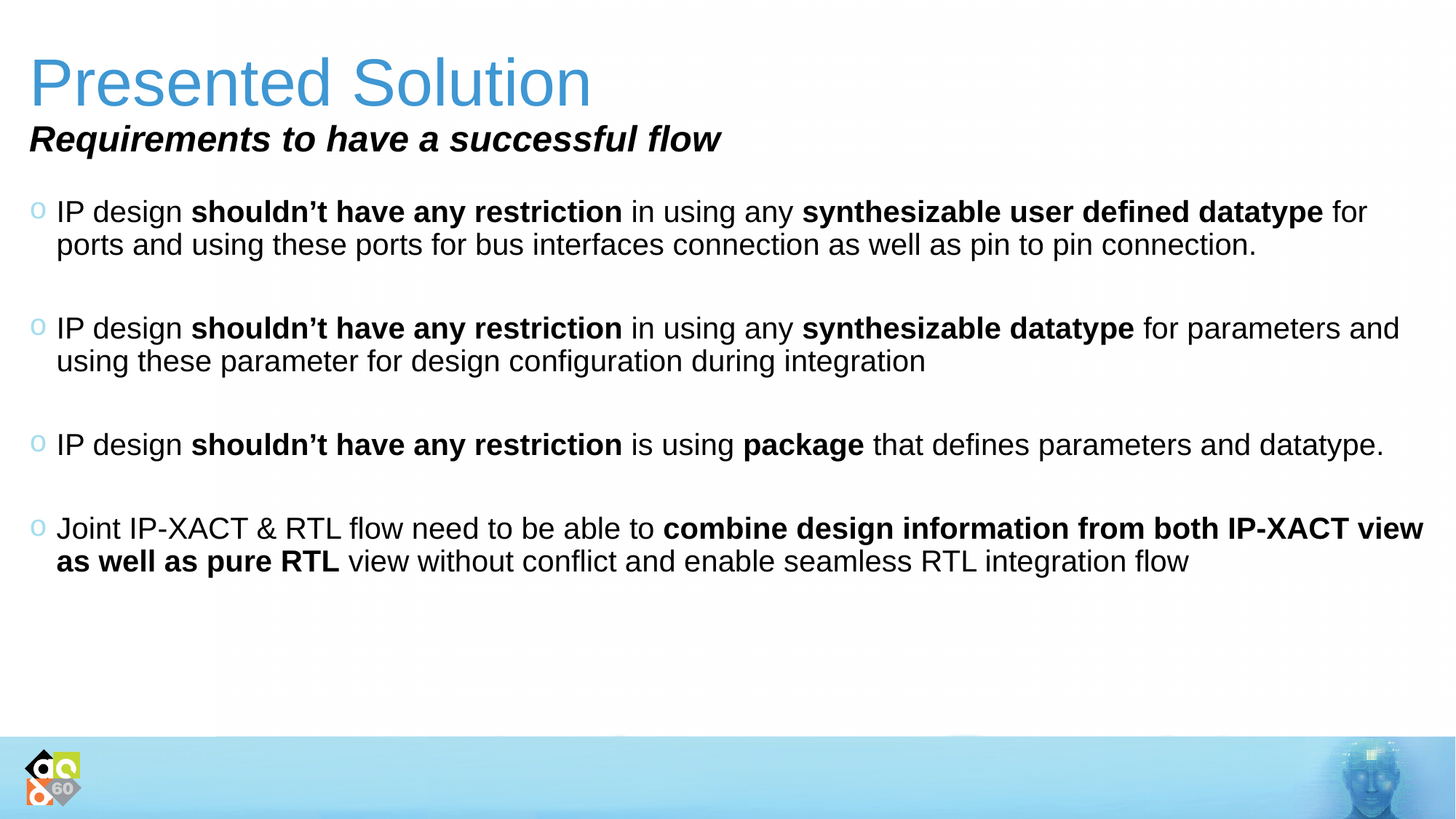

# Presented Solution Requirements to have a successful flow
IP design shouldn’t have any restriction in using any synthesizable user defined datatype for ports and using these ports for bus interfaces connection as well as pin to pin connection.

IP design shouldn’t have any restriction in using any synthesizable datatype for parameters and using these parameter for design configuration during integration

IP design shouldn’t have any restriction is using package that defines parameters and datatype.

Joint IP-XACT & RTL flow need to be able to combine design information from both IP-XACT view as well as pure RTL view without conflict and enable seamless RTL integration flow